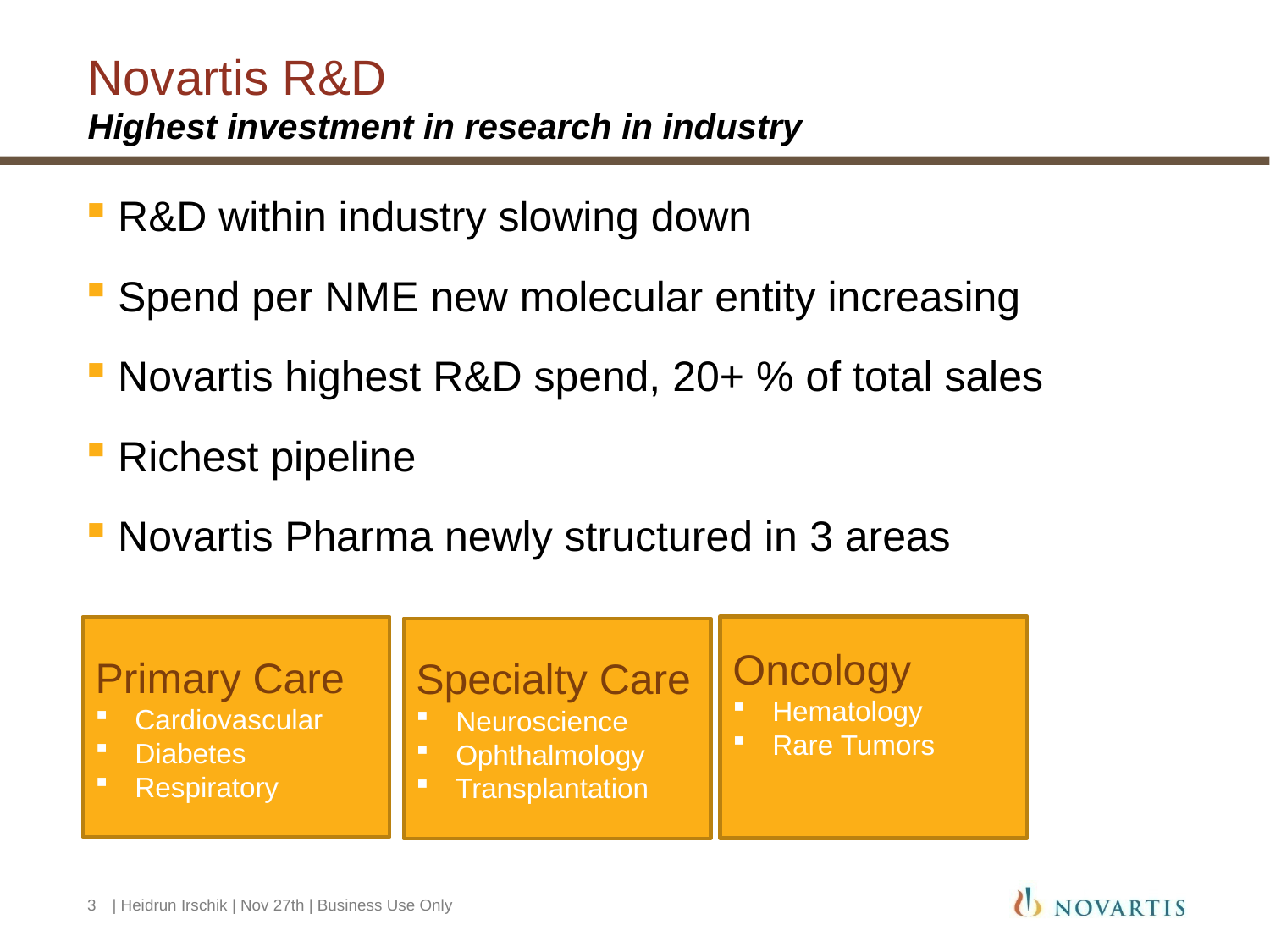

# Novartis R&D
Highest investment in research in industry
R&D within industry slowing down
Spend per NME new molecular entity increasing
Novartis highest R&D spend, 20+ % of total sales
Richest pipeline
Novartis Pharma newly structured in 3 areas

Oncology
Hematology
Rare Tumors

Primary Care
Cardiovascular
Diabetes
Respiratory
Specialty Care
Neuroscience
Ophthalmology
Transplantation
3
 | Heidrun Irschik | Nov 27th | Business Use Only